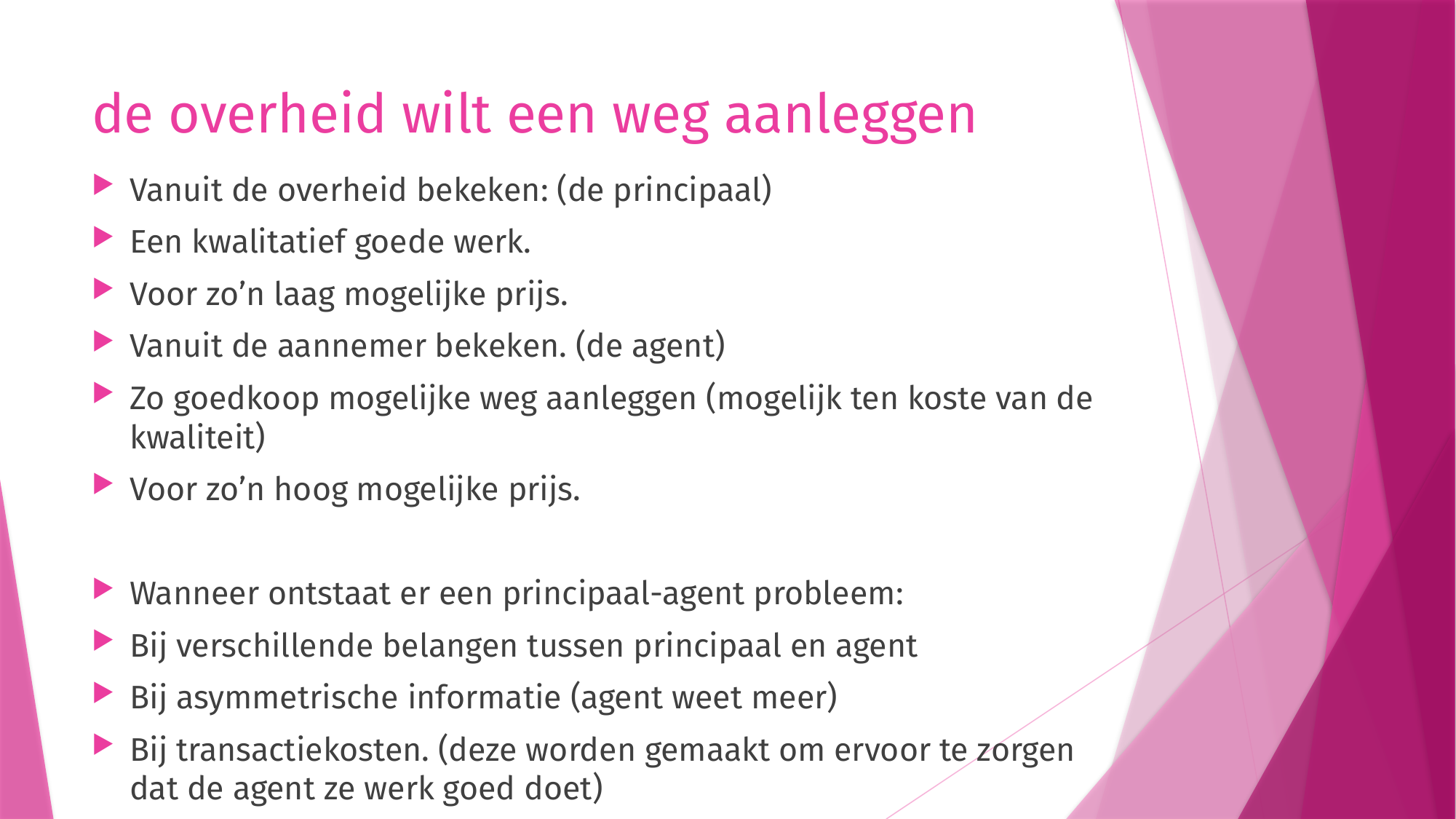

# de overheid wilt een weg aanleggen
Vanuit de overheid bekeken: (de principaal)
Een kwalitatief goede werk.
Voor zo’n laag mogelijke prijs.
Vanuit de aannemer bekeken. (de agent)
Zo goedkoop mogelijke weg aanleggen (mogelijk ten koste van de kwaliteit)
Voor zo’n hoog mogelijke prijs.

Wanneer ontstaat er een principaal-agent probleem:
Bij verschillende belangen tussen principaal en agent
Bij asymmetrische informatie (agent weet meer)
Bij transactiekosten. (deze worden gemaakt om ervoor te zorgen dat de agent ze werk goed doet)